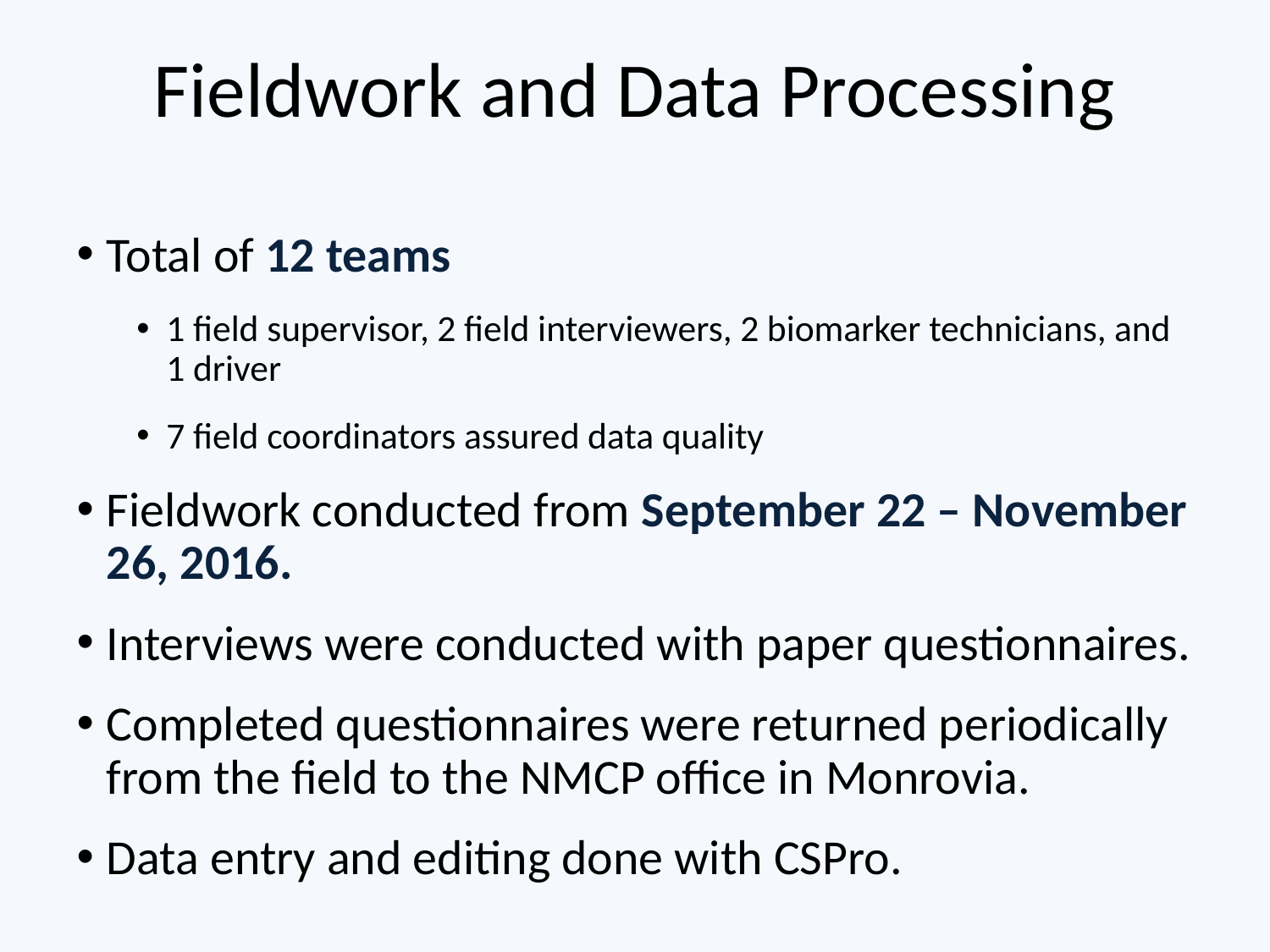

# Fieldwork and Data Processing
Total of 12 teams
1 field supervisor, 2 field interviewers, 2 biomarker technicians, and 1 driver
7 field coordinators assured data quality
Fieldwork conducted from September 22 – November 26, 2016.
Interviews were conducted with paper questionnaires.
Completed questionnaires were returned periodically from the field to the NMCP office in Monrovia.
Data entry and editing done with CSPro.